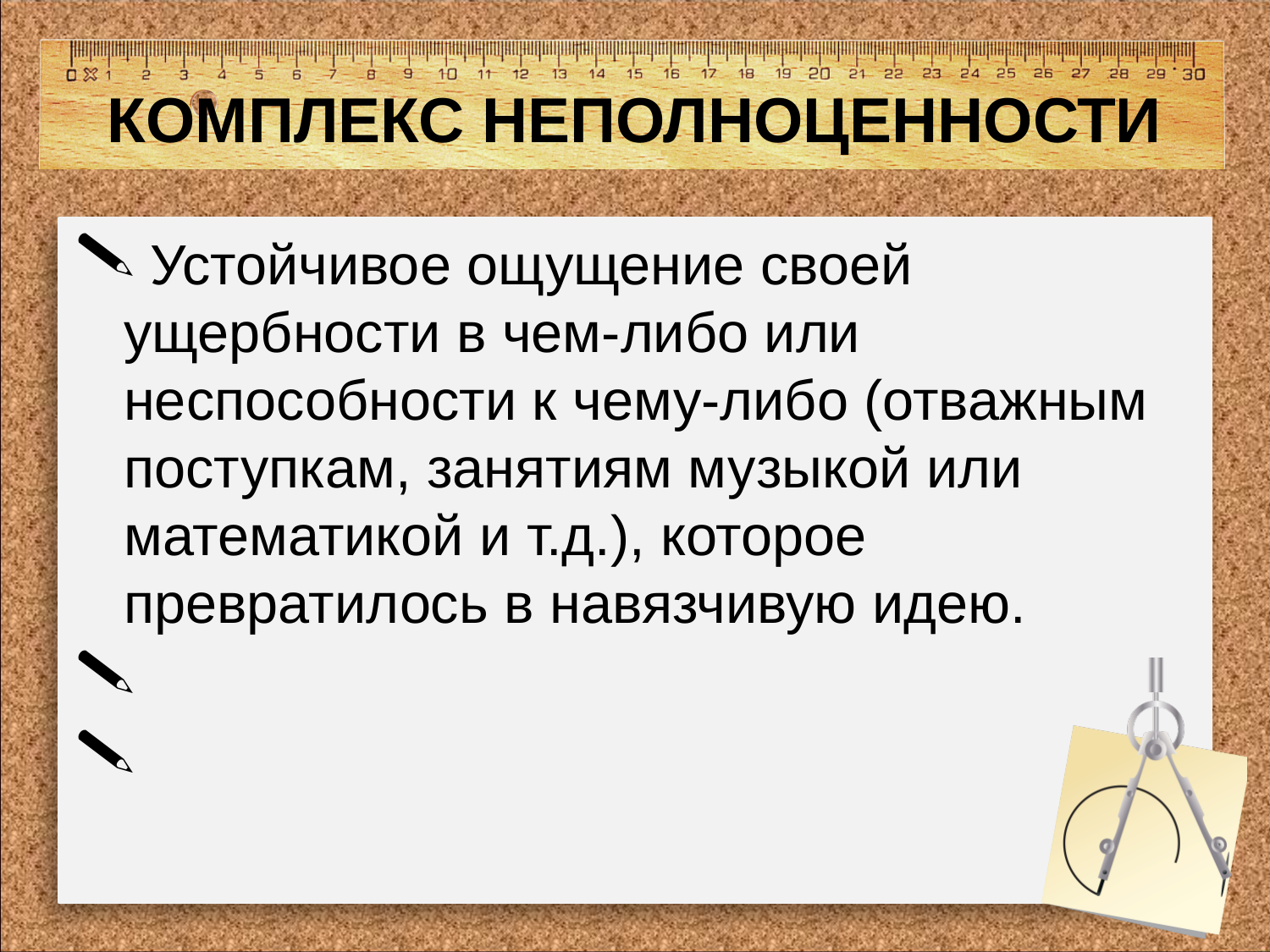

# КОМПЛЕКС НЕПОЛНОЦЕННОСТИ
 Устойчивое ощущение своей ущербности в чем-либо или неспособности к чему-либо (отважным поступкам, занятиям музыкой или математикой и т.д.), которое превратилось в навязчивую идею.